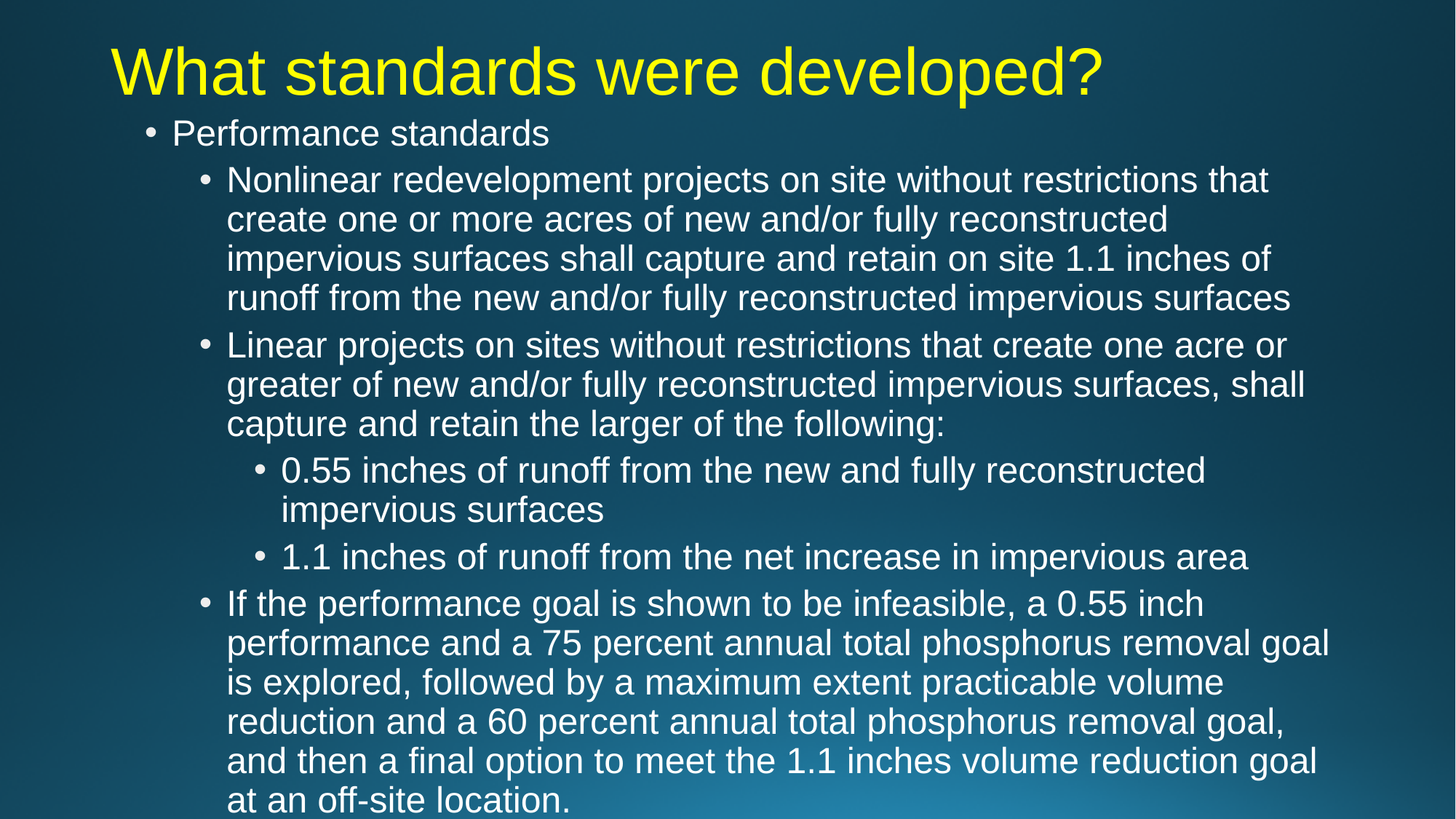

# What standards were developed?
Performance standards
Nonlinear redevelopment projects on site without restrictions that create one or more acres of new and/or fully reconstructed impervious surfaces shall capture and retain on site 1.1 inches of runoff from the new and/or fully reconstructed impervious surfaces
Linear projects on sites without restrictions that create one acre or greater of new and/or fully reconstructed impervious surfaces, shall capture and retain the larger of the following:
0.55 inches of runoff from the new and fully reconstructed impervious surfaces
1.1 inches of runoff from the net increase in impervious area
If the performance goal is shown to be infeasible, a 0.55 inch performance and a 75 percent annual total phosphorus removal goal is explored, followed by a maximum extent practicable volume reduction and a 60 percent annual total phosphorus removal goal, and then a final option to meet the 1.1 inches volume reduction goal at an off-site location.